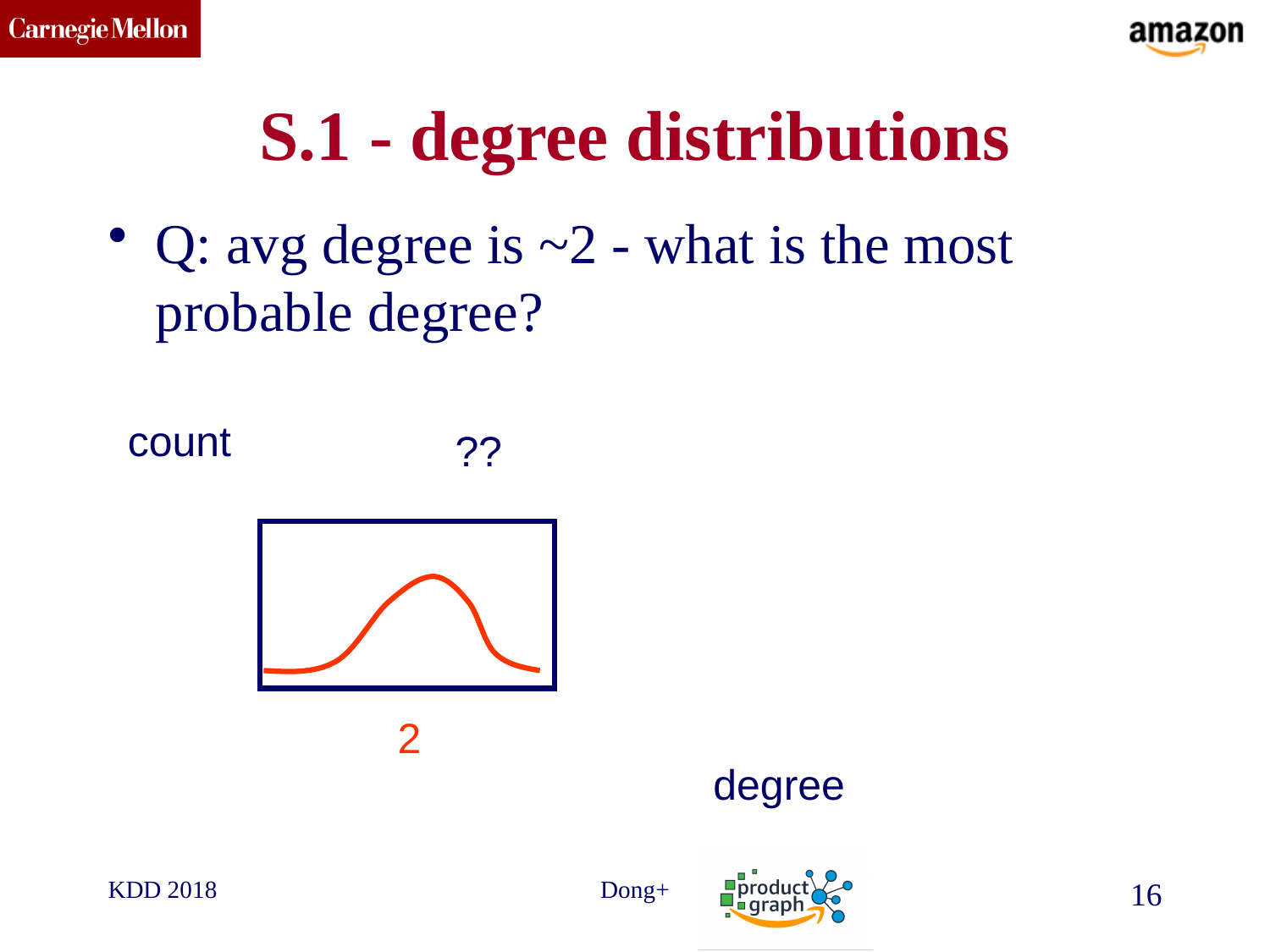

# S.1 - degree distributions
Q: avg degree is ~2 - what is the most probable degree?
count
??

2
degree
KDD 2018
Dong+
16